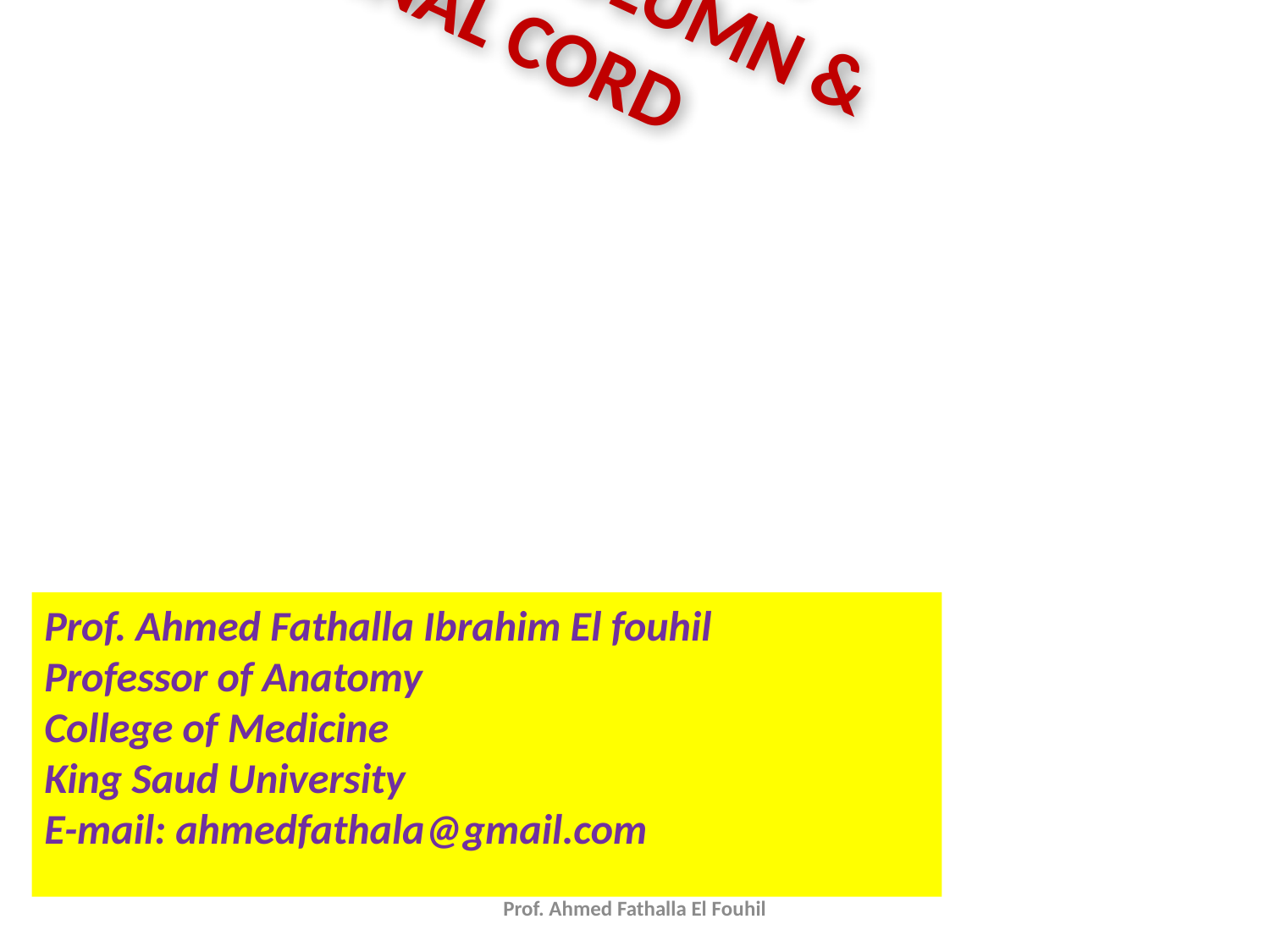

DEVELOPMENT OF VERTEBRAL COLUMN & SPINAL CORD
Prof. Ahmed Fathalla Ibrahim El fouhil
Professor of Anatomy
College of Medicine
King Saud University
E-mail: ahmedfathala@gmail.com

Prof. Ahmed Fathalla El Fouhil